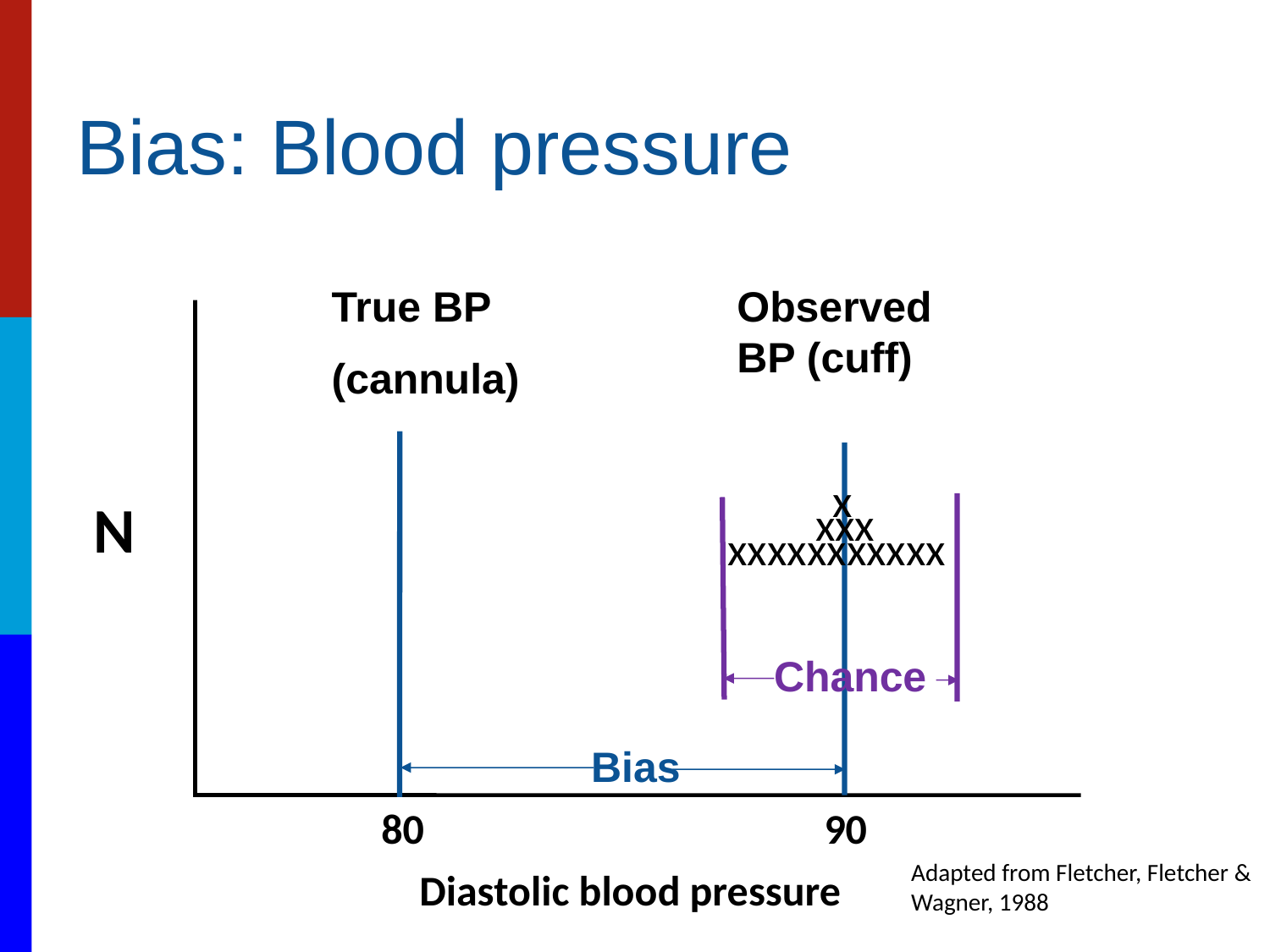

# Bias: Blood pressure
True BP
(cannula)
Observed BP (cuff)

x
N

xxx

   Chance

xxxxxxxxxxx
Bias

           80                                          90
               Diastolic blood pressure
Adapted from Fletcher, Fletcher & Wagner, 1988